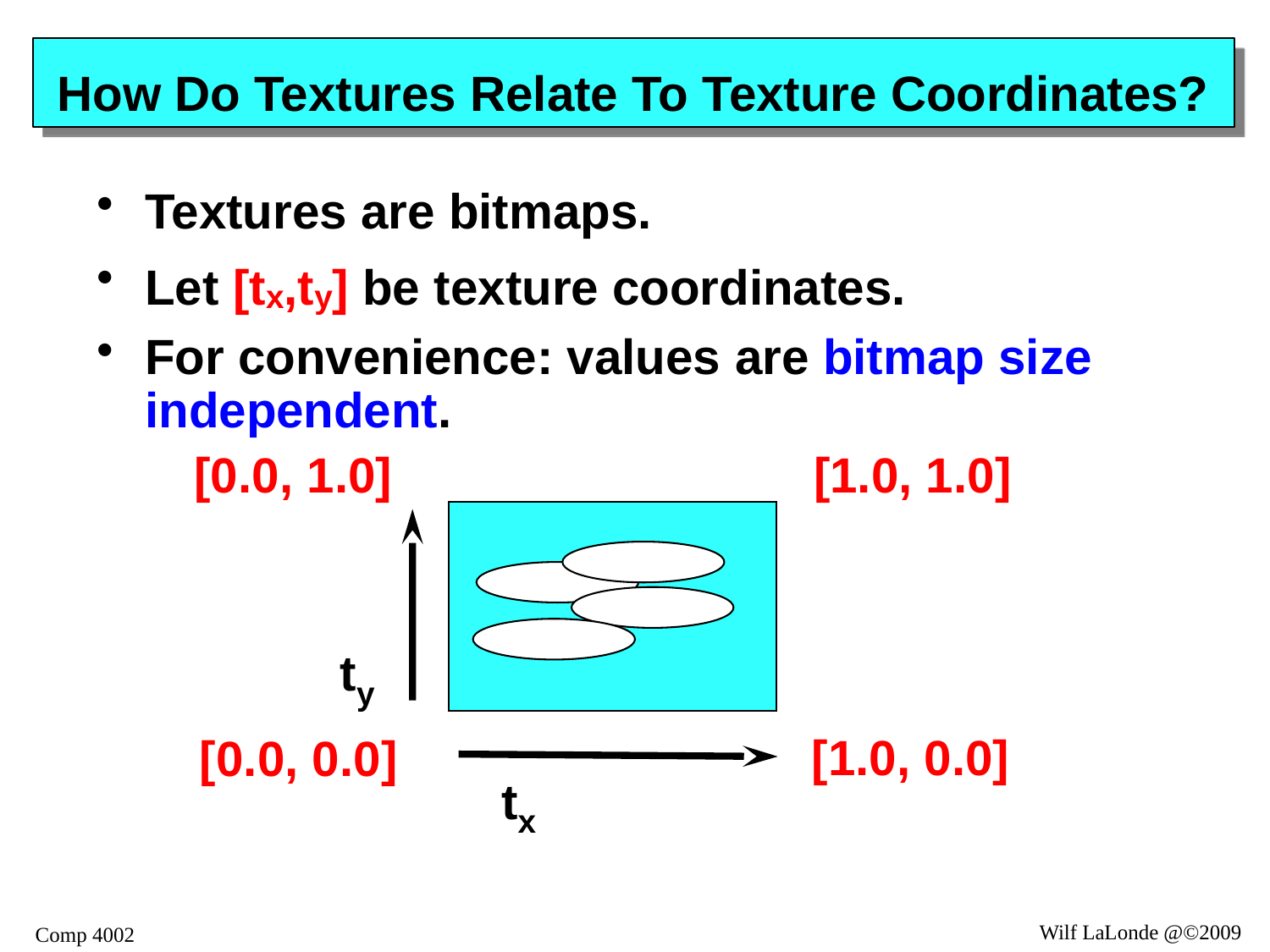

# How Do Textures Relate To Texture Coordinates?
Textures are bitmaps.
Let [tx,ty] be texture coordinates.
For convenience: values are bitmap size independent.
[0.0, 1.0]
[1.0, 1.0]

ty
[1.0, 0.0]
[0.0, 0.0]

tx